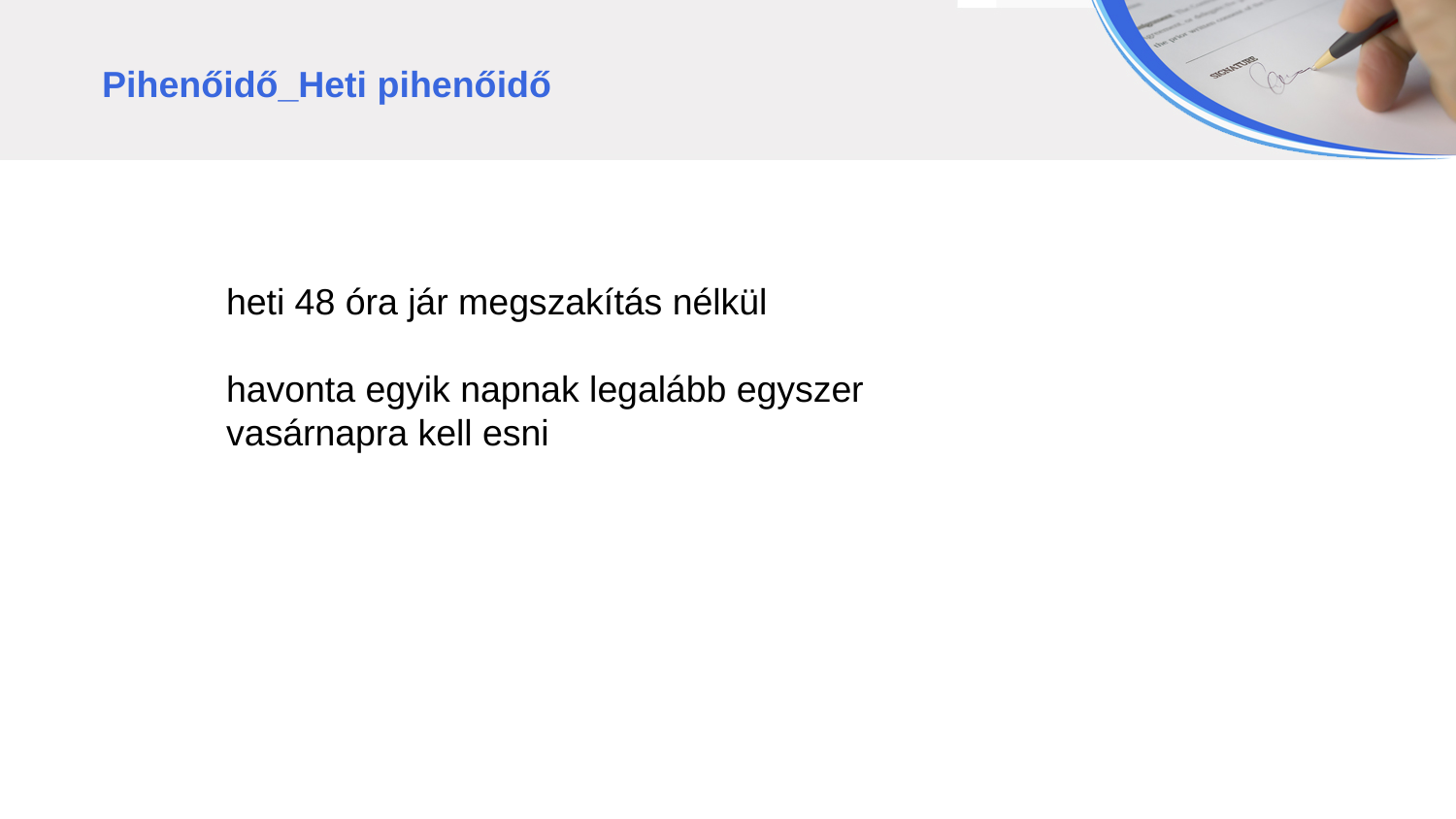

Pihenőidő_Heti pihenőidő
heti 48 óra jár megszakítás nélkül

havonta egyik napnak legalább egyszer vasárnapra kell esni